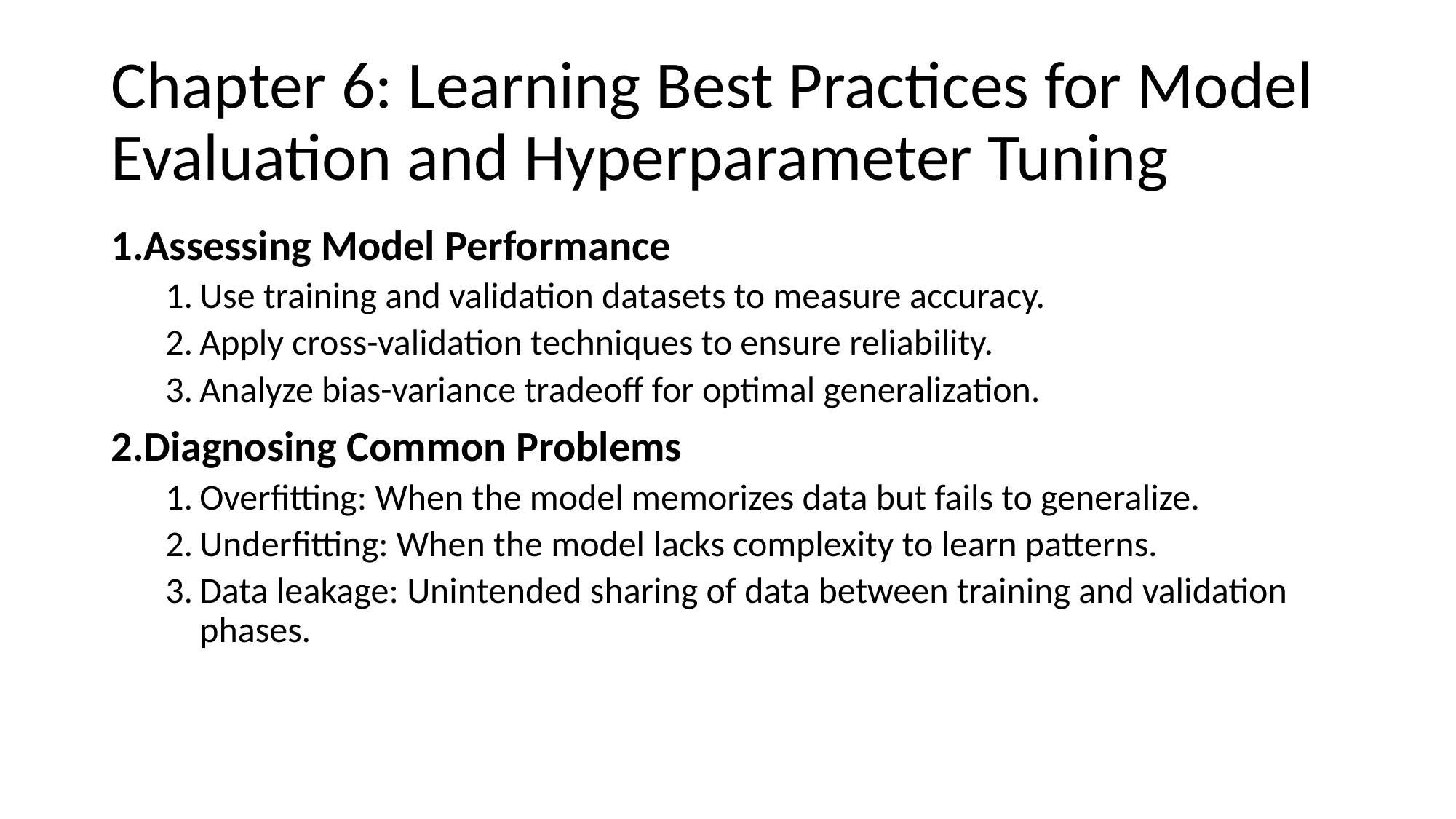

# Chapter 6: Learning Best Practices for Model Evaluation and Hyperparameter Tuning
Assessing Model Performance
Use training and validation datasets to measure accuracy.
Apply cross-validation techniques to ensure reliability.
Analyze bias-variance tradeoff for optimal generalization.
Diagnosing Common Problems
Overfitting: When the model memorizes data but fails to generalize.
Underfitting: When the model lacks complexity to learn patterns.
Data leakage: Unintended sharing of data between training and validation phases.